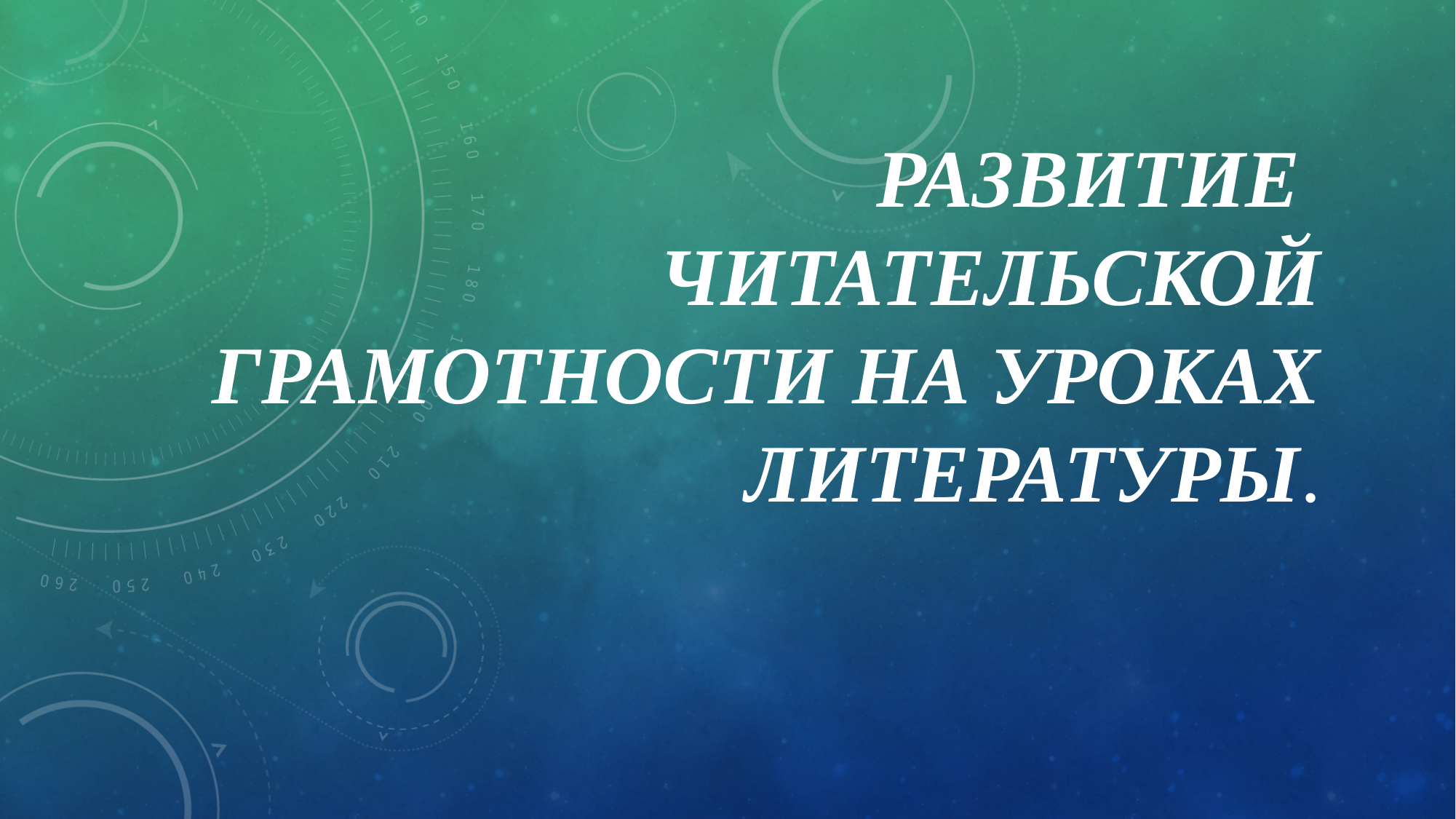

# Развитие читательской грамотности на уроках литературы.